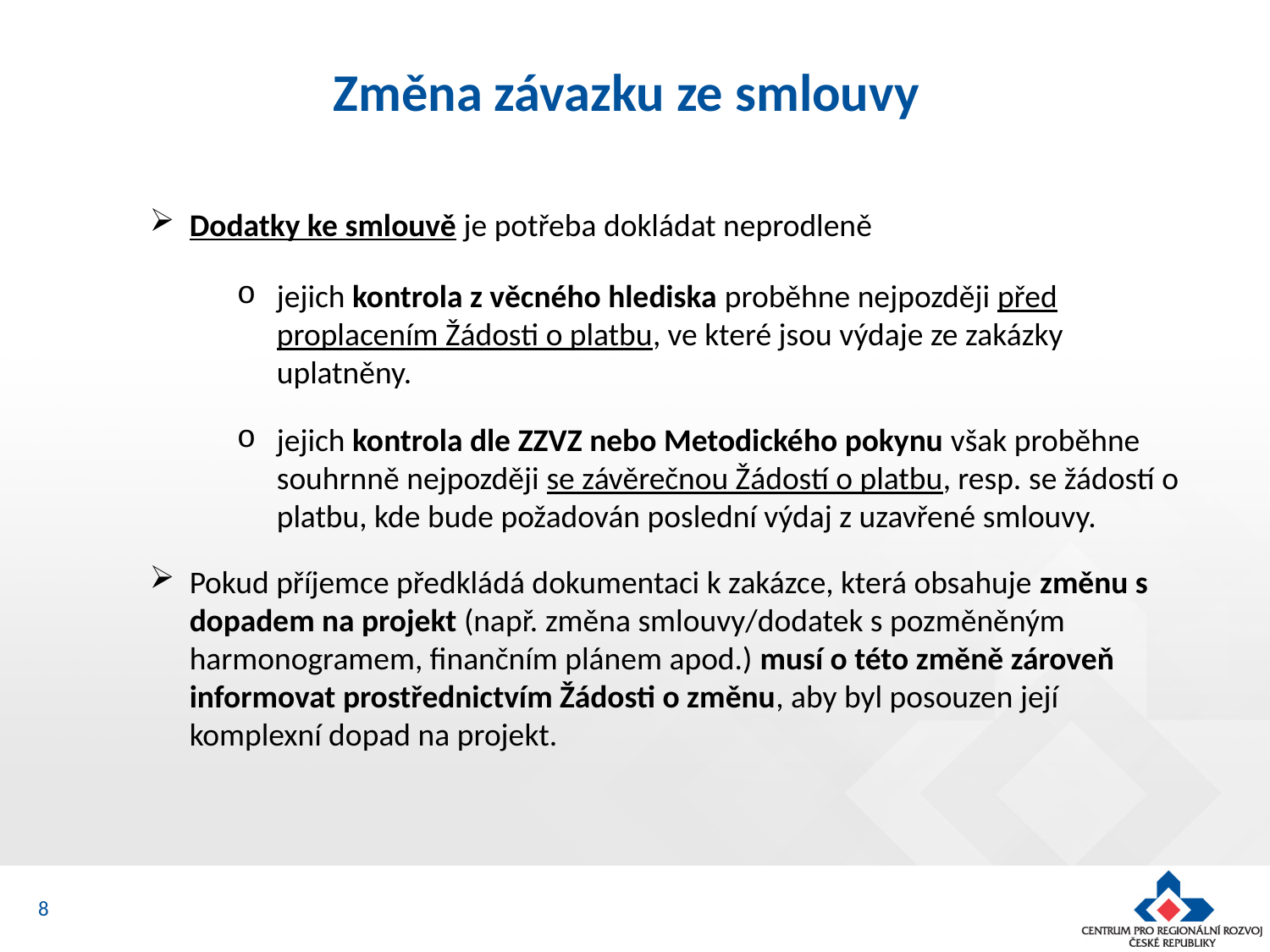

# Změna závazku ze smlouvy

Dodatky ke smlouvě je potřeba dokládat neprodleně
jejich kontrola z věcného hlediska proběhne nejpozději před proplacením Žádosti o platbu, ve které jsou výdaje ze zakázky uplatněny.
jejich kontrola dle ZZVZ nebo Metodického pokynu však proběhne souhrnně nejpozději se závěrečnou Žádostí o platbu, resp. se žádostí o platbu, kde bude požadován poslední výdaj z uzavřené smlouvy.
Pokud příjemce předkládá dokumentaci k zakázce, která obsahuje změnu s dopadem na projekt (např. změna smlouvy/dodatek s pozměněným harmonogramem, finančním plánem apod.) musí o této změně zároveň informovat prostřednictvím Žádosti o změnu, aby byl posouzen její komplexní dopad na projekt.

8